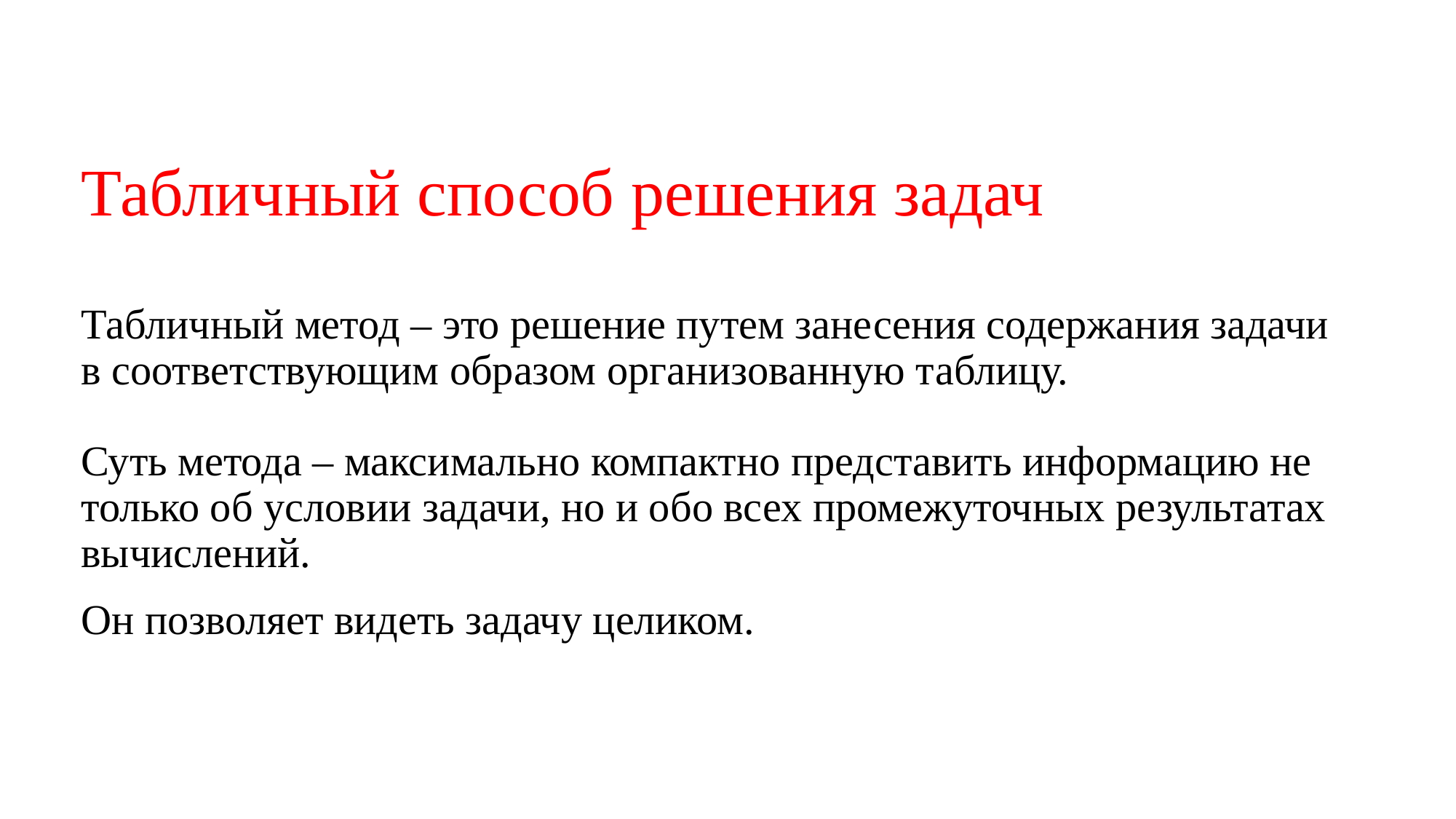

# Табличный способ решения задач Табличный метод – это решение путем занесения содержания задачи в соответствующим образом организованную таблицу. Суть метода – максимально компактно представить информацию не только об условии задачи, но и обо всех промежуточных результатах вычислений. Он позволяет видеть задачу целиком.